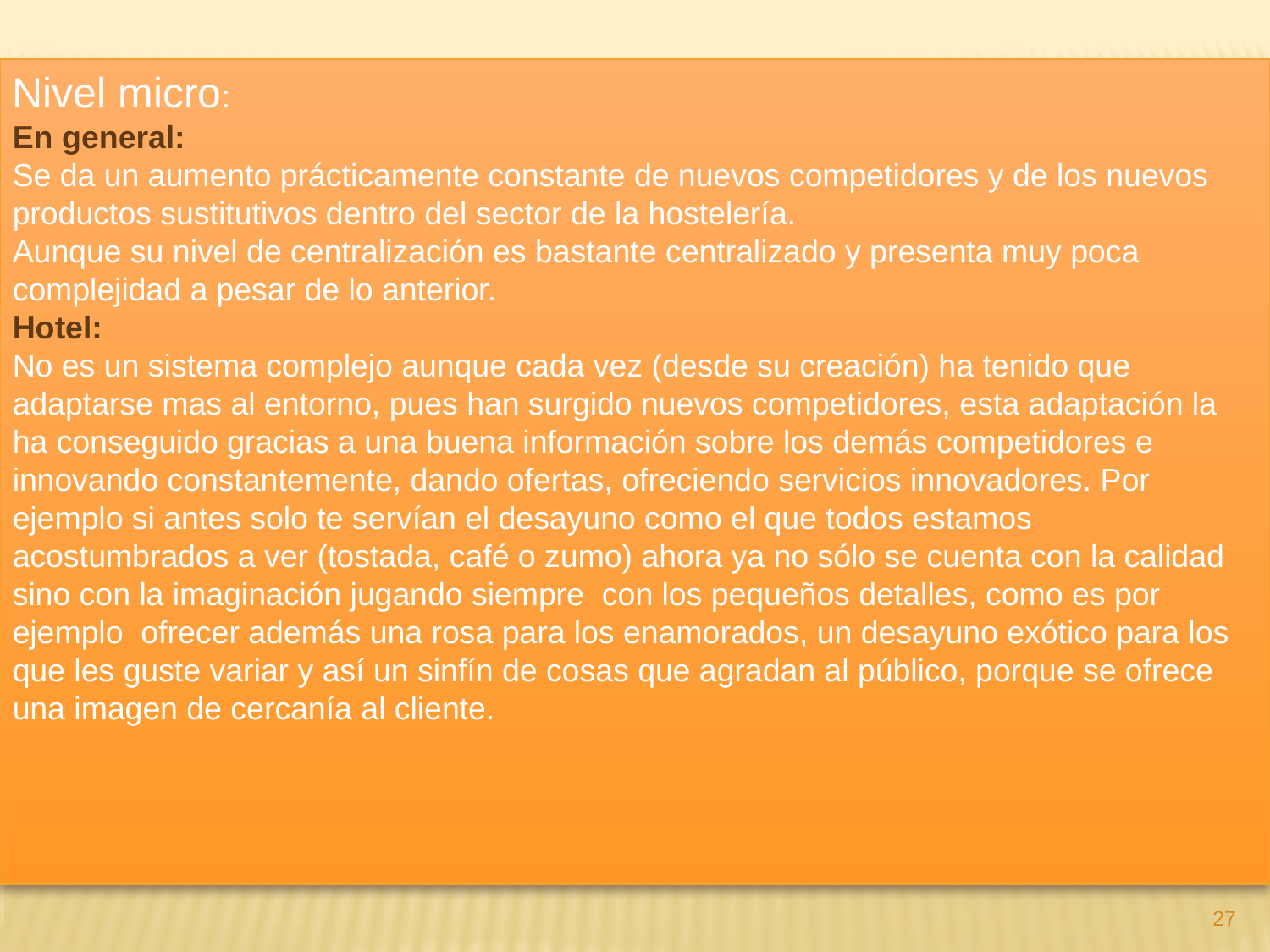

Nivel micro:
En general:
Se da un aumento prácticamente constante de nuevos competidores y de los nuevos productos sustitutivos dentro del sector de la hostelería.
Aunque su nivel de centralización es bastante centralizado y presenta muy poca complejidad a pesar de lo anterior.
Hotel:
No es un sistema complejo aunque cada vez (desde su creación) ha tenido que adaptarse mas al entorno, pues han surgido nuevos competidores, esta adaptación la ha conseguido gracias a una buena información sobre los demás competidores e innovando constantemente, dando ofertas, ofreciendo servicios innovadores. Por ejemplo si antes solo te servían el desayuno como el que todos estamos acostumbrados a ver (tostada, café o zumo) ahora ya no sólo se cuenta con la calidad sino con la imaginación jugando siempre  con los pequeños detalles, como es por ejemplo  ofrecer además una rosa para los enamorados, un desayuno exótico para los que les guste variar y así un sinfín de cosas que agradan al público, porque se ofrece una imagen de cercanía al cliente.

#
27